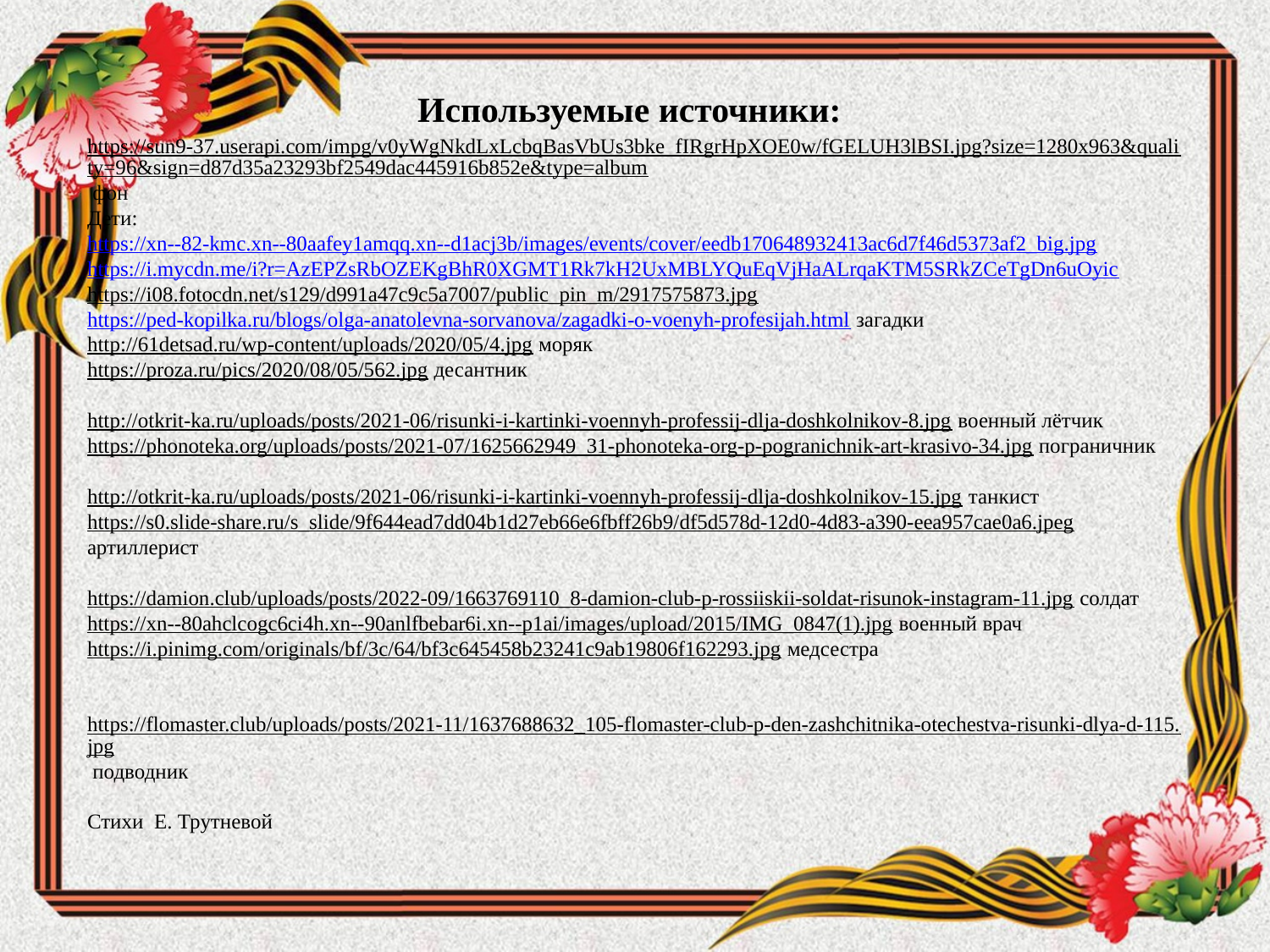

Используемые источники:
https://sun9-37.userapi.com/impg/v0yWgNkdLxLcbqBasVbUs3bke_fIRgrHpXOE0w/fGELUH3lBSI.jpg?size=1280x963&quality=96&sign=d87d35a23293bf2549dac445916b852e&type=album фон
Дети:
https://xn--82-kmc.xn--80aafey1amqq.xn--d1acj3b/images/events/cover/eedb170648932413ac6d7f46d5373af2_big.jpg
https://i.mycdn.me/i?r=AzEPZsRbOZEKgBhR0XGMT1Rk7kH2UxMBLYQuEqVjHaALrqaKTM5SRkZCeTgDn6uOyic
https://i08.fotocdn.net/s129/d991a47c9c5a7007/public_pin_m/2917575873.jpg
https://ped-kopilka.ru/blogs/olga-anatolevna-sorvanova/zagadki-o-voenyh-profesijah.html загадки
http://61detsad.ru/wp-content/uploads/2020/05/4.jpg моряк
https://proza.ru/pics/2020/08/05/562.jpg десантник

http://otkrit-ka.ru/uploads/posts/2021-06/risunki-i-kartinki-voennyh-professij-dlja-doshkolnikov-8.jpg военный лётчик
https://phonoteka.org/uploads/posts/2021-07/1625662949_31-phonoteka-org-p-pogranichnik-art-krasivo-34.jpg пограничник

http://otkrit-ka.ru/uploads/posts/2021-06/risunki-i-kartinki-voennyh-professij-dlja-doshkolnikov-15.jpg танкист
https://s0.slide-share.ru/s_slide/9f644ead7dd04b1d27eb66e6fbff26b9/df5d578d-12d0-4d83-a390-eea957cae0a6.jpeg артиллерист

https://damion.club/uploads/posts/2022-09/1663769110_8-damion-club-p-rossiiskii-soldat-risunok-instagram-11.jpg солдат
https://xn--80ahclcogc6ci4h.xn--90anlfbebar6i.xn--p1ai/images/upload/2015/IMG_0847(1).jpg военный врач
https://i.pinimg.com/originals/bf/3c/64/bf3c645458b23241c9ab19806f162293.jpg медсестра

https://flomaster.club/uploads/posts/2021-11/1637688632_105-flomaster-club-p-den-zashchitnika-otechestva-risunki-dlya-d-115.jpg подводник

Стихи  Е. Трутневой